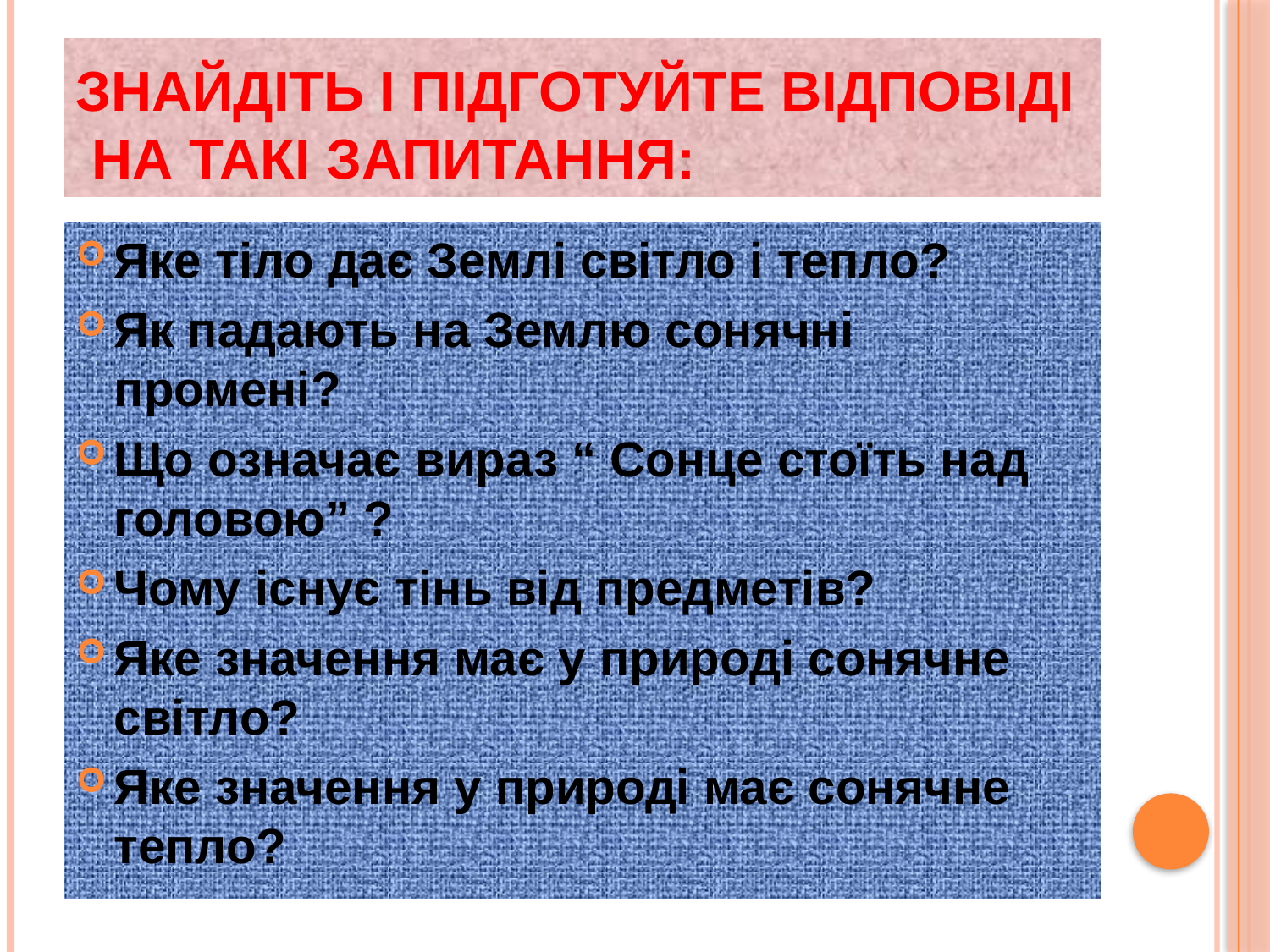

# Знайдіть і підготуйте відповіді  на такі запитання:
Яке тіло дає Землі світло і тепло?
Як падають на Землю сонячні промені?
Що означає вираз “ Сонце стоїть над головою” ?
Чому існує тінь від предметів?
Яке значення має у природі сонячне світло?
Яке значення у природі має сонячне тепло?